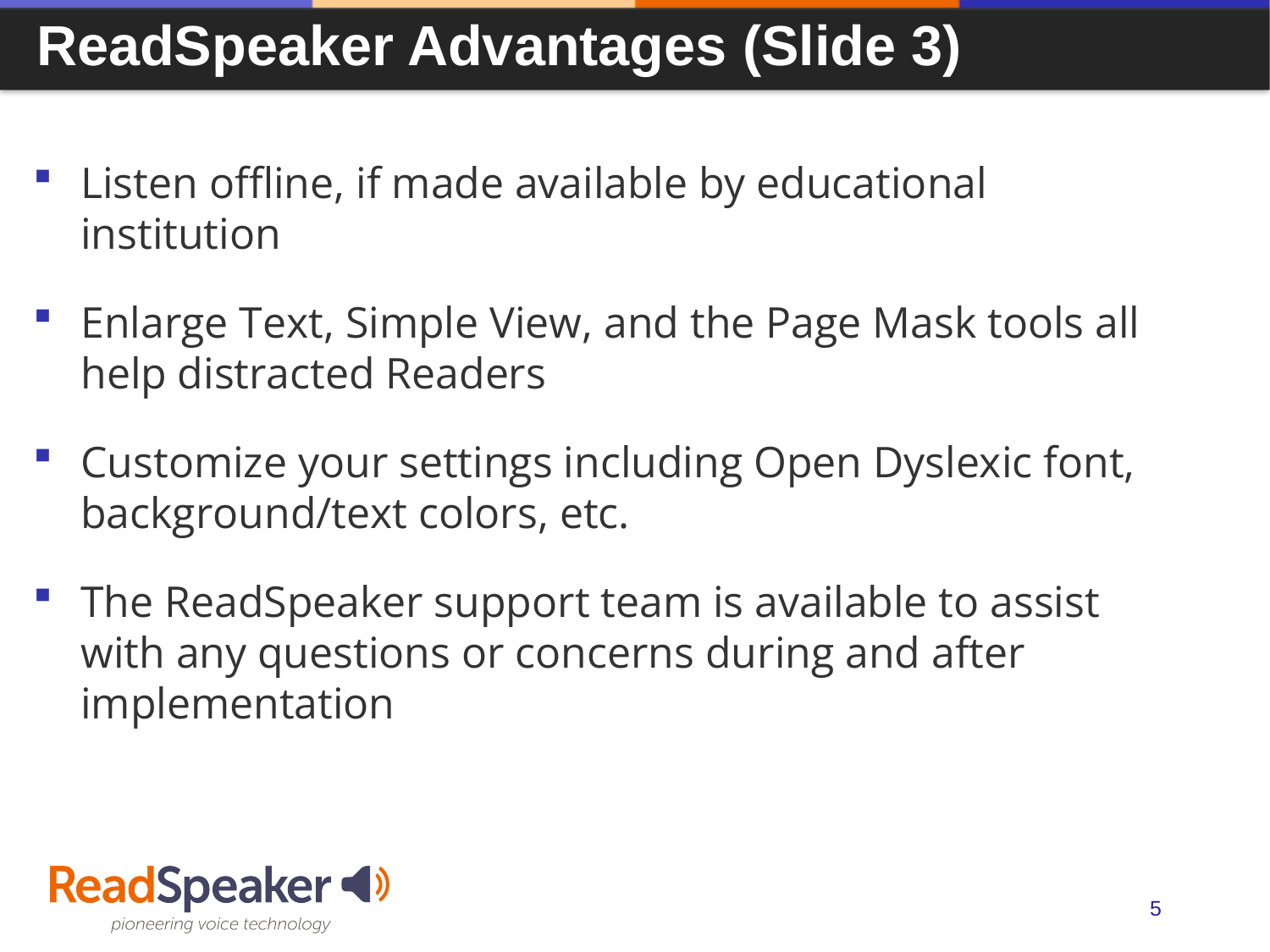

# ReadSpeaker Advantages (Slide 3)

Listen offline, if made available by educational institution

Enlarge Text, Simple View, and the Page Mask tools all help distracted Readers

Customize your settings including Open Dyslexic font, background/text colors, etc.

The ReadSpeaker support team is available to assist with any questions or concerns during and after implementation
5